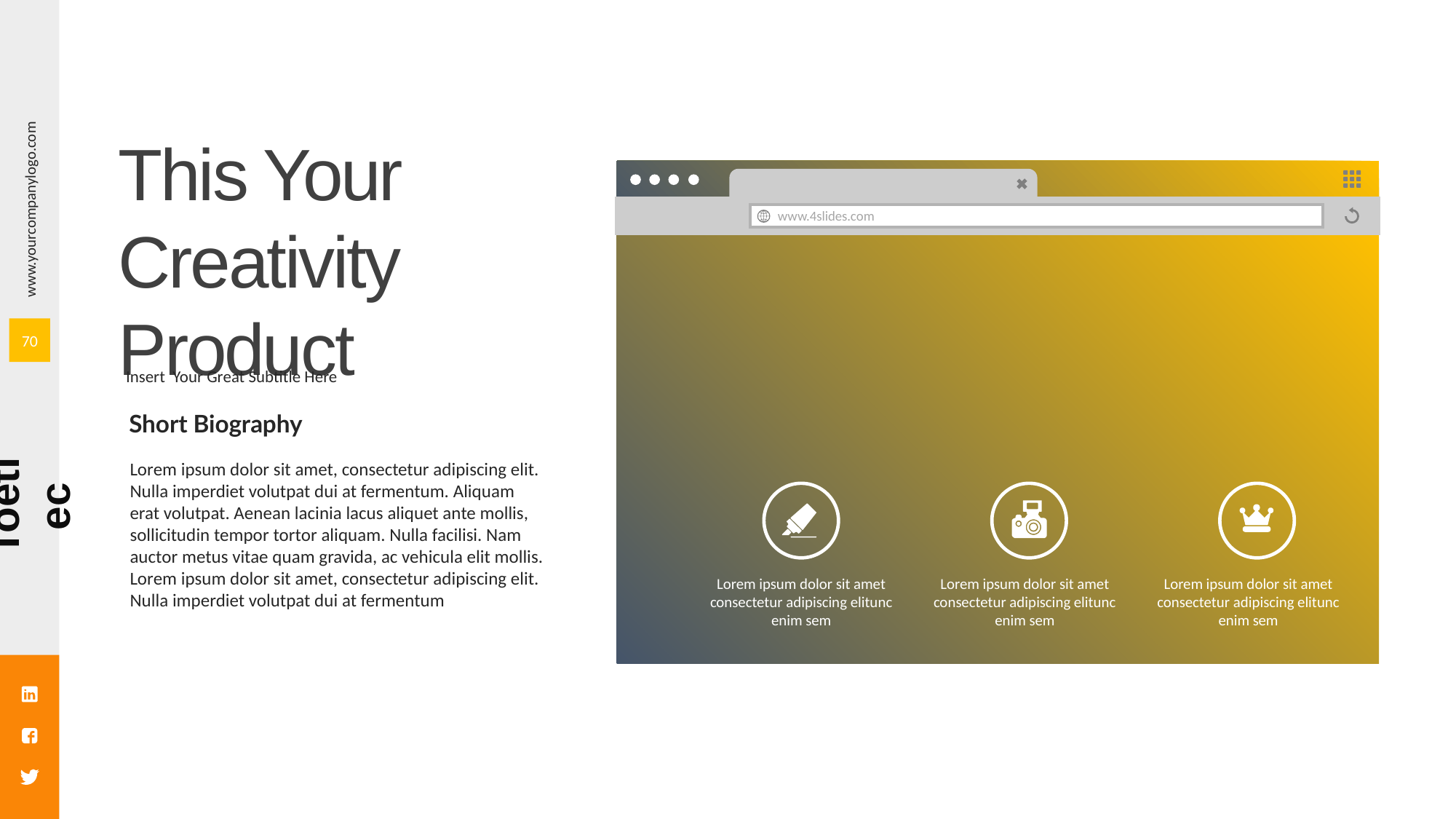

www.4slides.com

This Your Creativity Product

70
Insert  Your Great Subtitle Here
Short Biography
Lorem ipsum dolor sit amet, consectetur adipiscing elit. Nulla imperdiet volutpat dui at fermentum. Aliquam erat volutpat. Aenean lacinia lacus aliquet ante mollis, sollicitudin tempor tortor aliquam. Nulla facilisi. Nam auctor metus vitae quam gravida, ac vehicula elit mollis. Lorem ipsum dolor sit amet, consectetur adipiscing elit. Nulla imperdiet volutpat dui at fermentum

Lorem ipsum dolor sit amet consectetur adipiscing elitunc enim sem
Lorem ipsum dolor sit amet consectetur adipiscing elitunc enim sem
Lorem ipsum dolor sit amet consectetur adipiscing elitunc enim sem